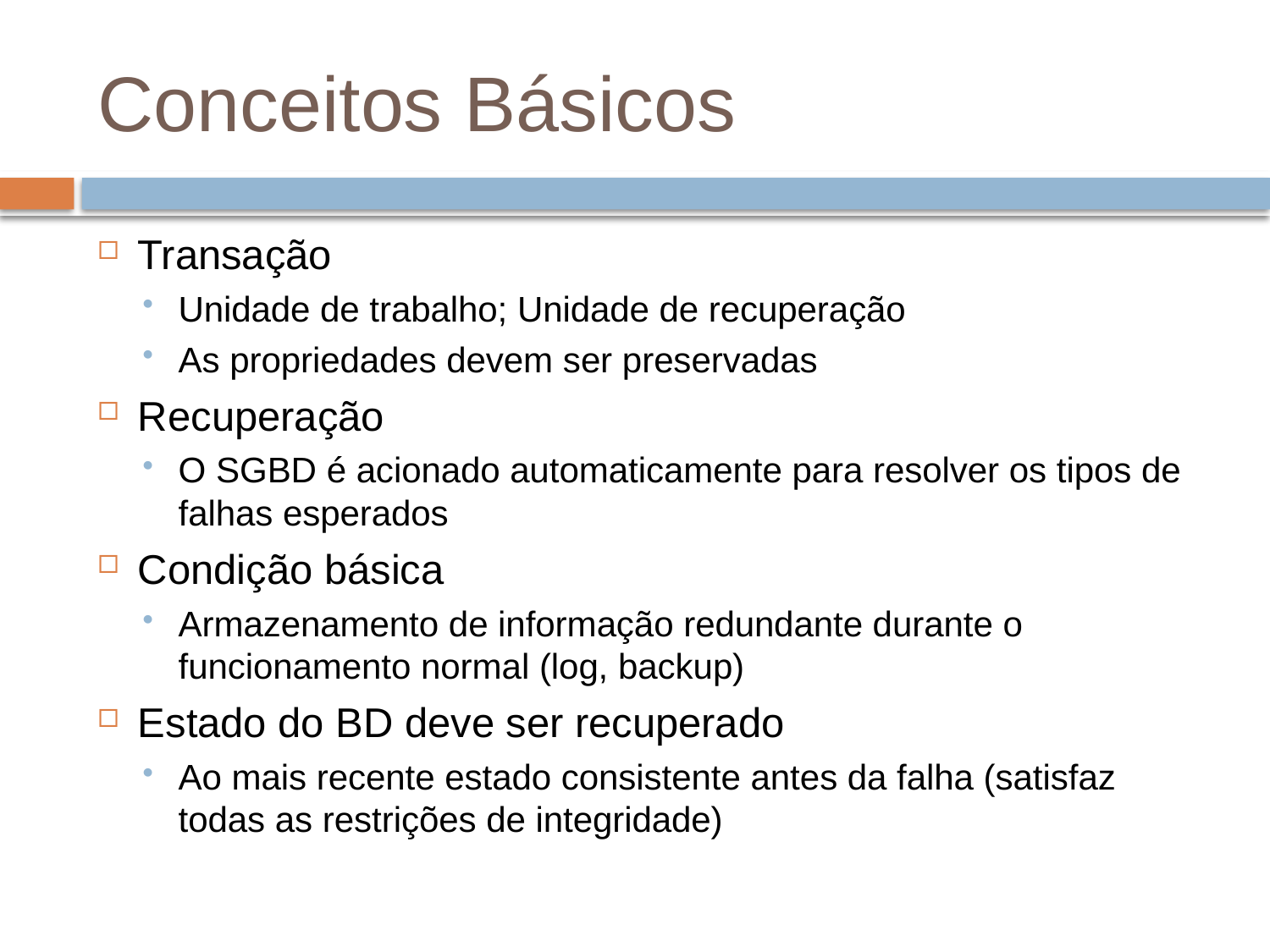

# Conceitos Básicos
Transação
Unidade de trabalho; Unidade de recuperação
As propriedades devem ser preservadas
Recuperação
O SGBD é acionado automaticamente para resolver os tipos de falhas esperados
Condição básica
Armazenamento de informação redundante durante o funcionamento normal (log, backup)
Estado do BD deve ser recuperado
Ao mais recente estado consistente antes da falha (satisfaz todas as restrições de integridade)